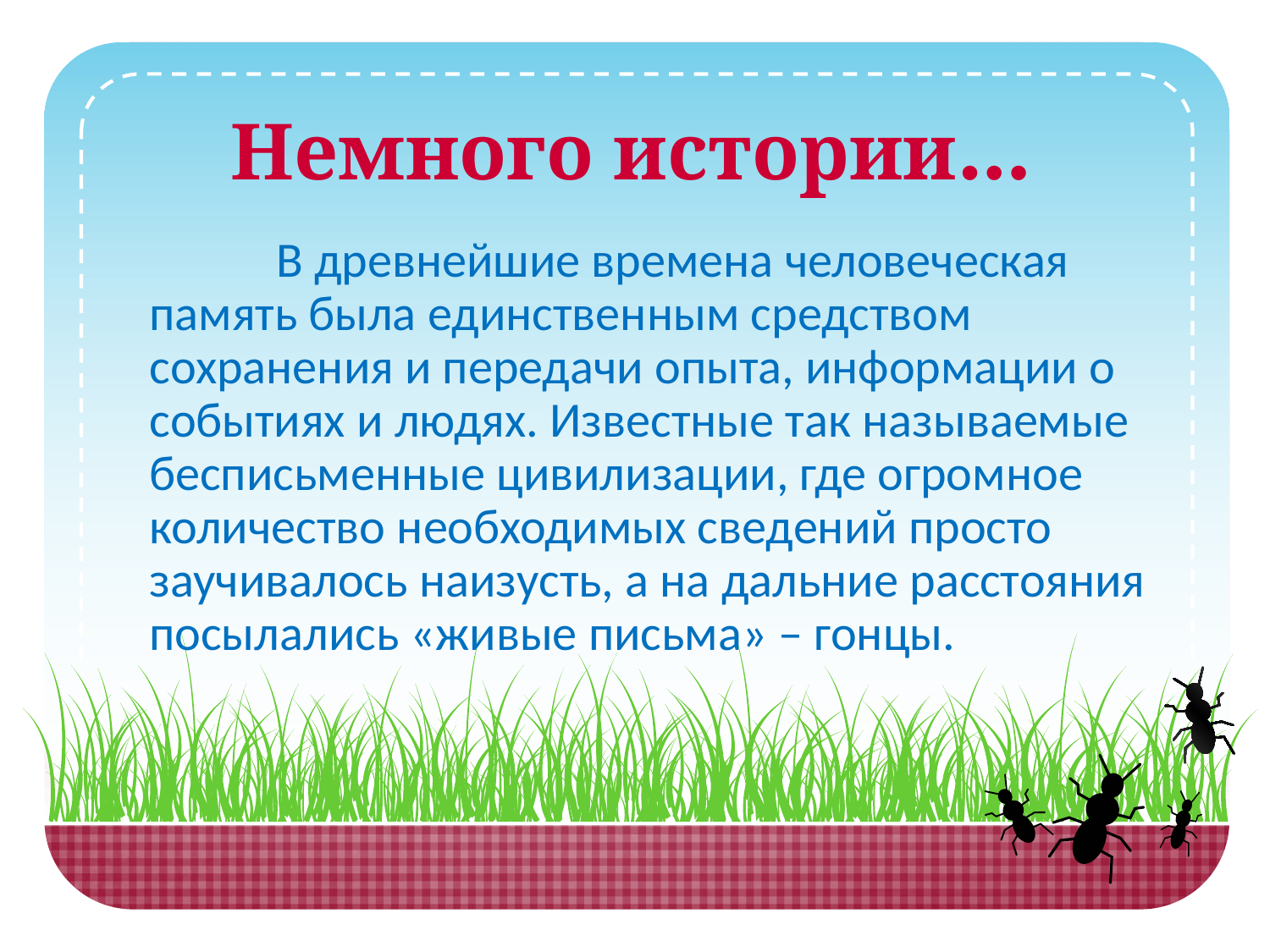

Немного истории…

		В древнейшие времена человеческая память была единственным средством сохранения и передачи опыта, информации о событиях и людях. Известные так называемые бесписьменные цивилизации, где огромное количество необходимых сведений просто заучивалось наизусть, а на дальние расстояния посылались «живые письма» – гонцы.